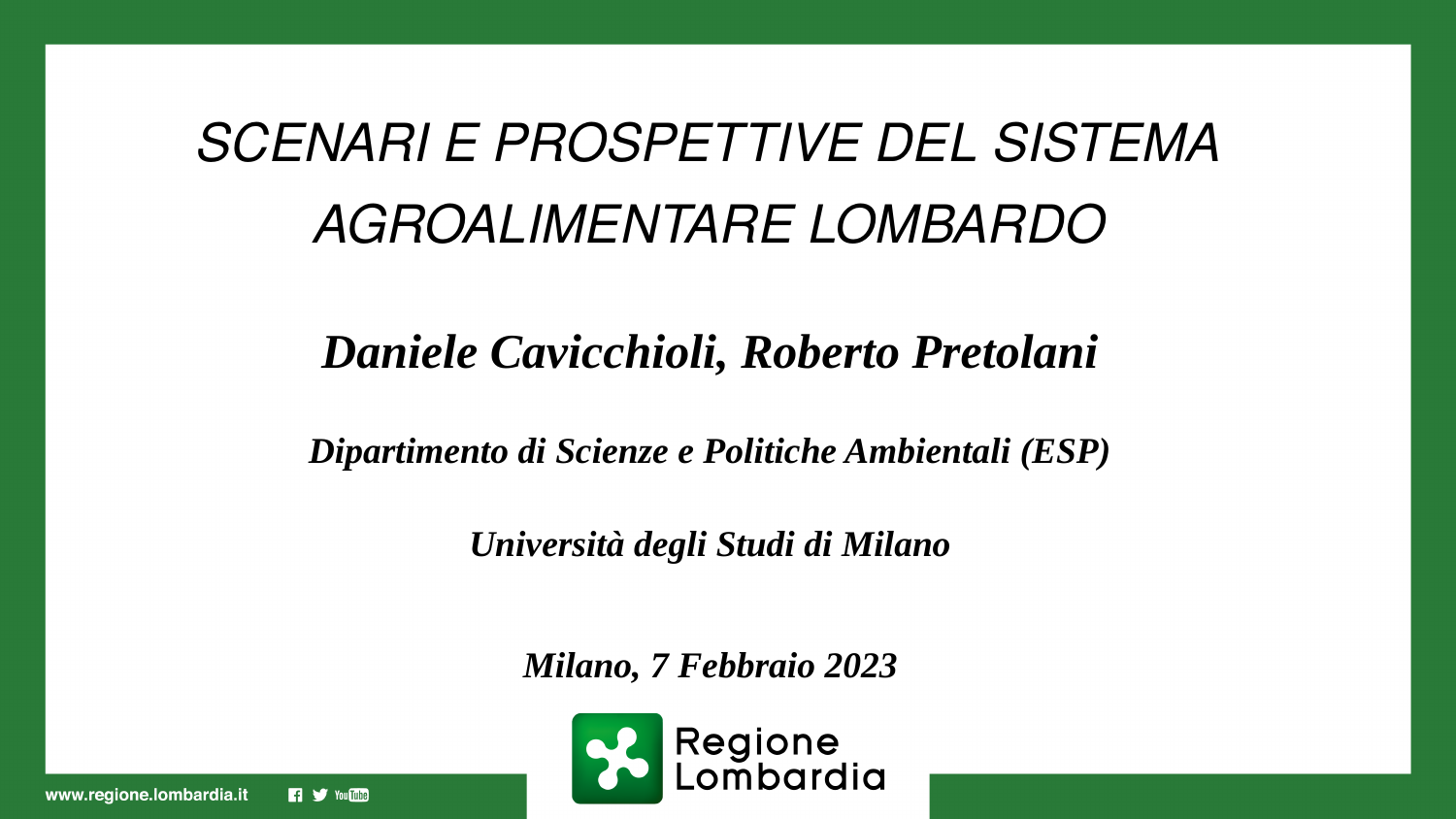

SCENARI E PROSPETTIVE DEL SISTEMA AGROALIMENTARE LOMBARDO
Daniele Cavicchioli, Roberto Pretolani
Dipartimento di Scienze e Politiche Ambientali (ESP)
Università degli Studi di Milano

Milano, 7 Febbraio 2023
#